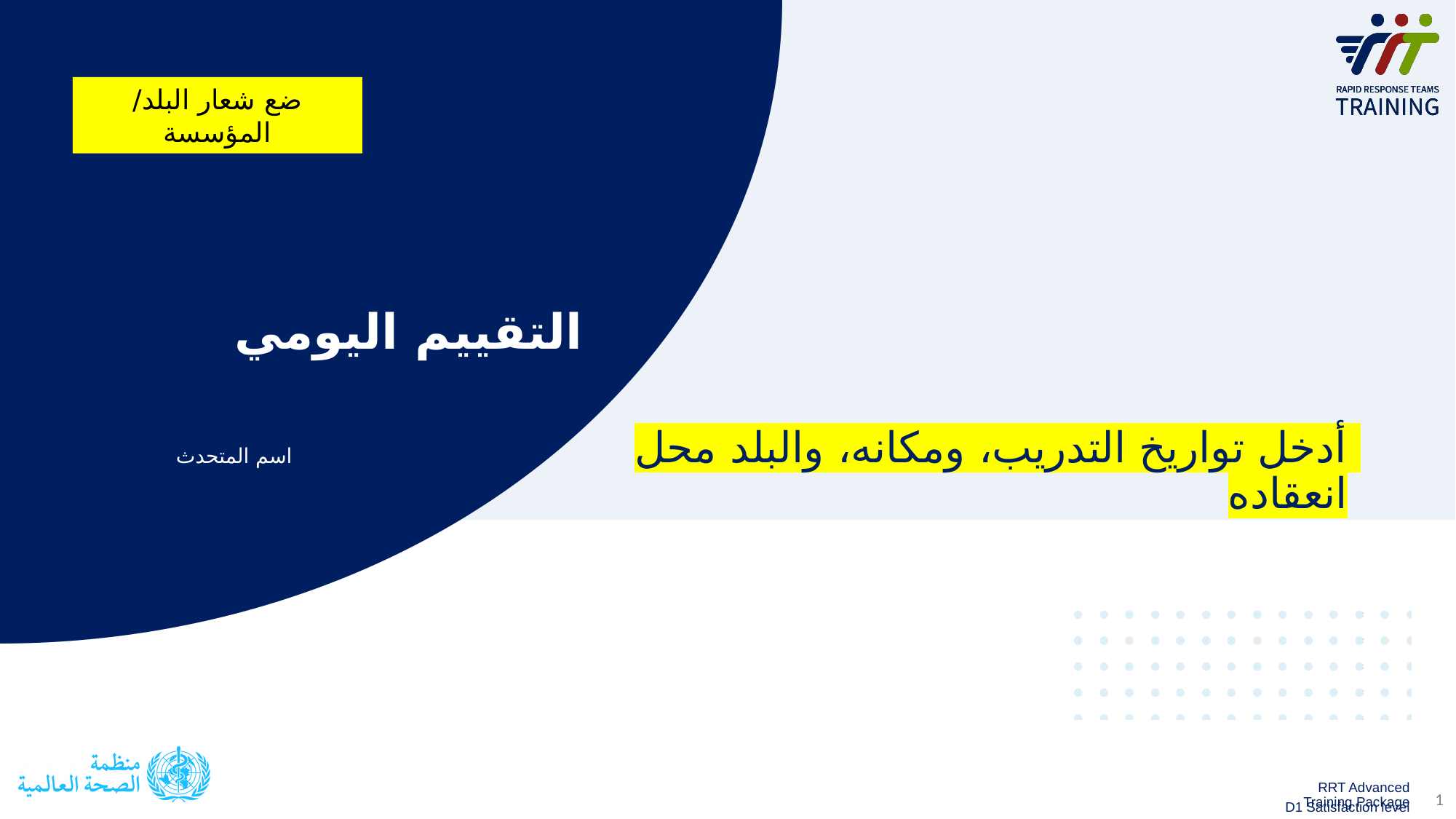

ضع شعار البلد/ المؤسسة
# التقييم اليومي
اسم المتحدث
أدخل تواريخ التدريب، ومكانه، والبلد محل انعقاده